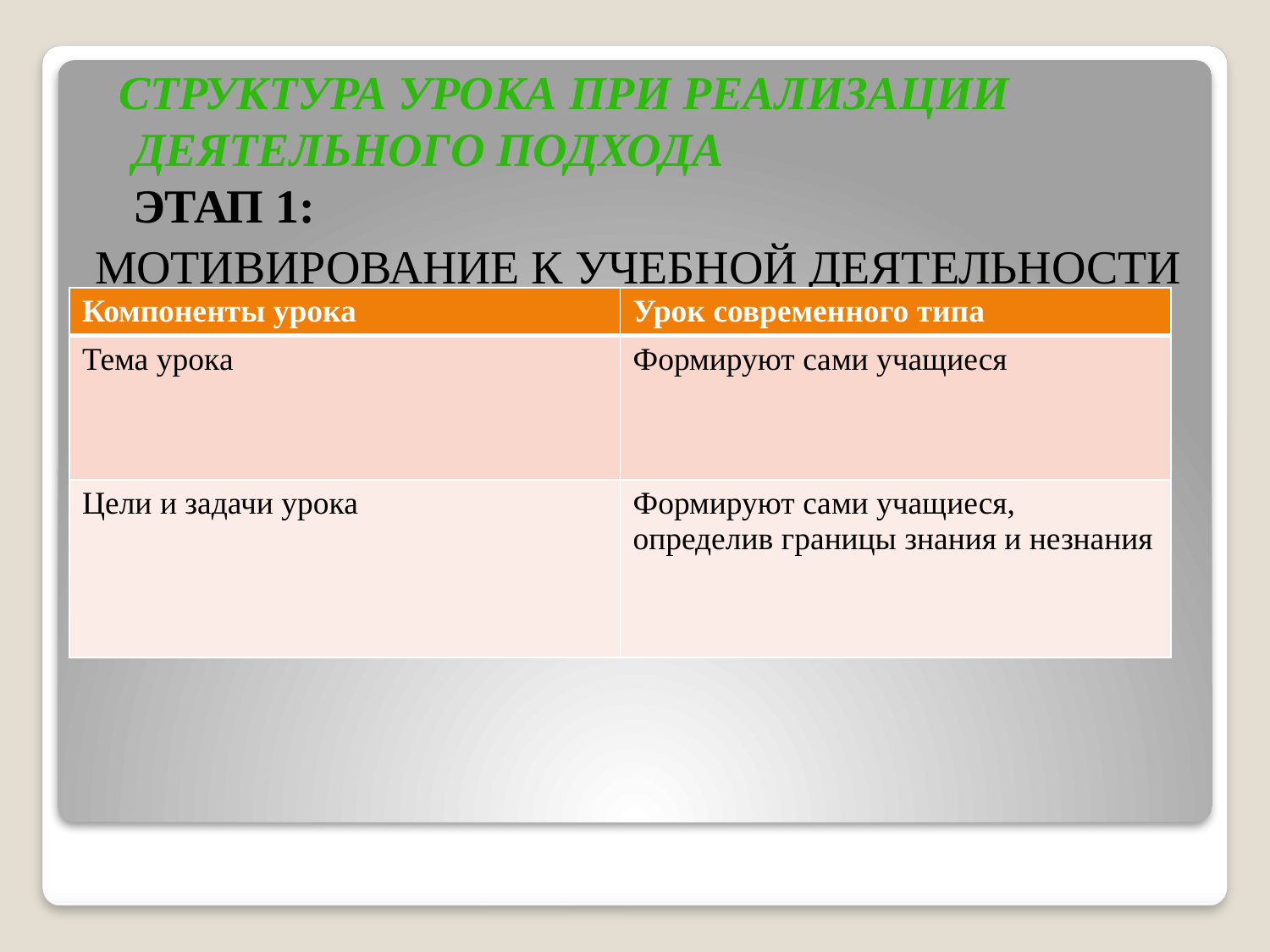

Структура урока при реализации деятельного подхода
Этап 1:
Мотивирование к учебной деятельности

| Компоненты урока | Урок современного типа |
| --- | --- |
| Тема урока | Формируют сами учащиеся |
| Цели и задачи урока | Формируют сами учащиеся, определив границы знания и незнания |